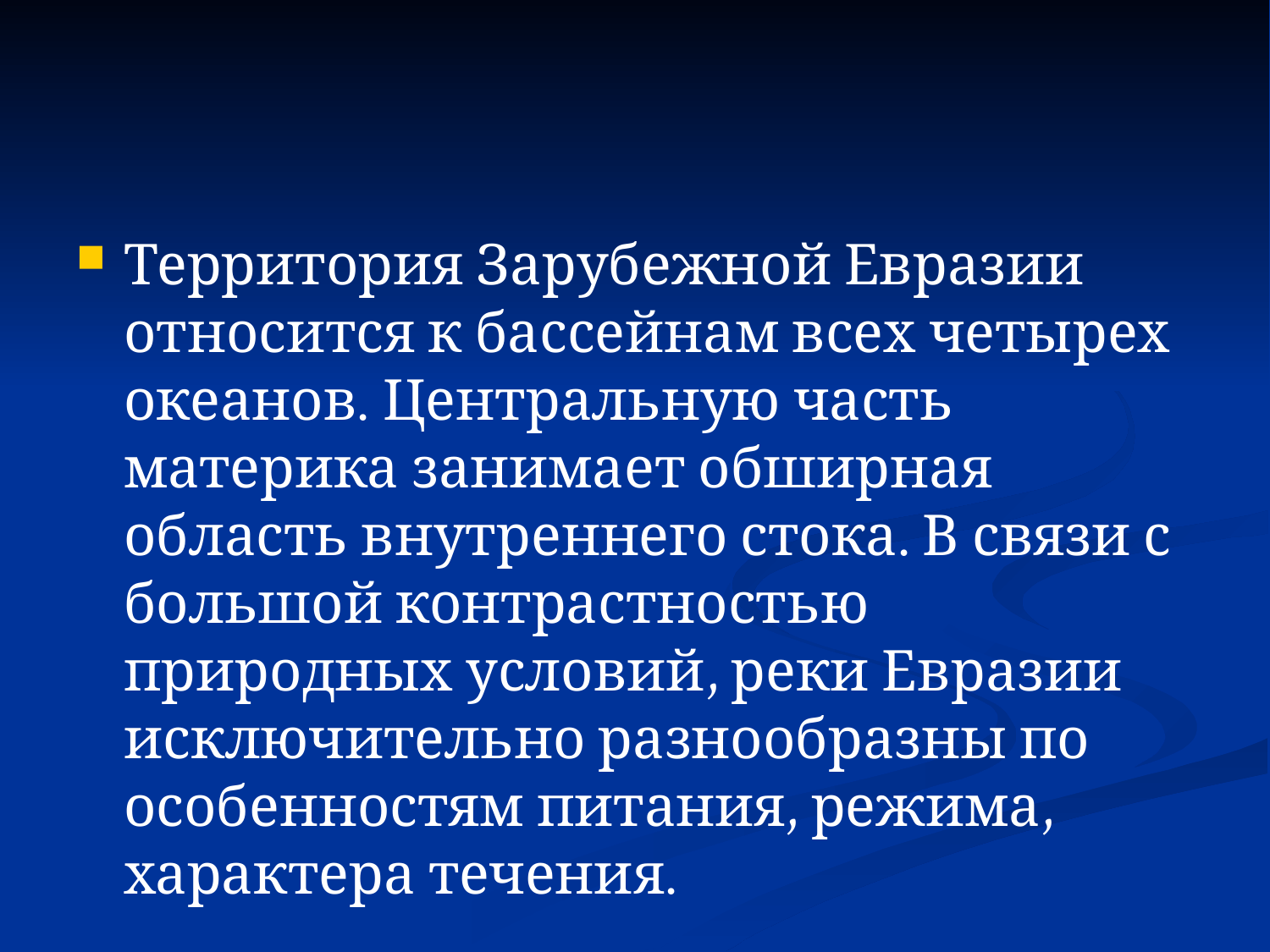

#
Территория Зарубежной Евразии относится к бассейнам всех четырех океанов. Центральную часть материка занимает обширная область внутреннего стока. В связи с большой контрастностью природных условий, реки Евразии исключительно разнообразны по особенностям питания, режима, характера течения.